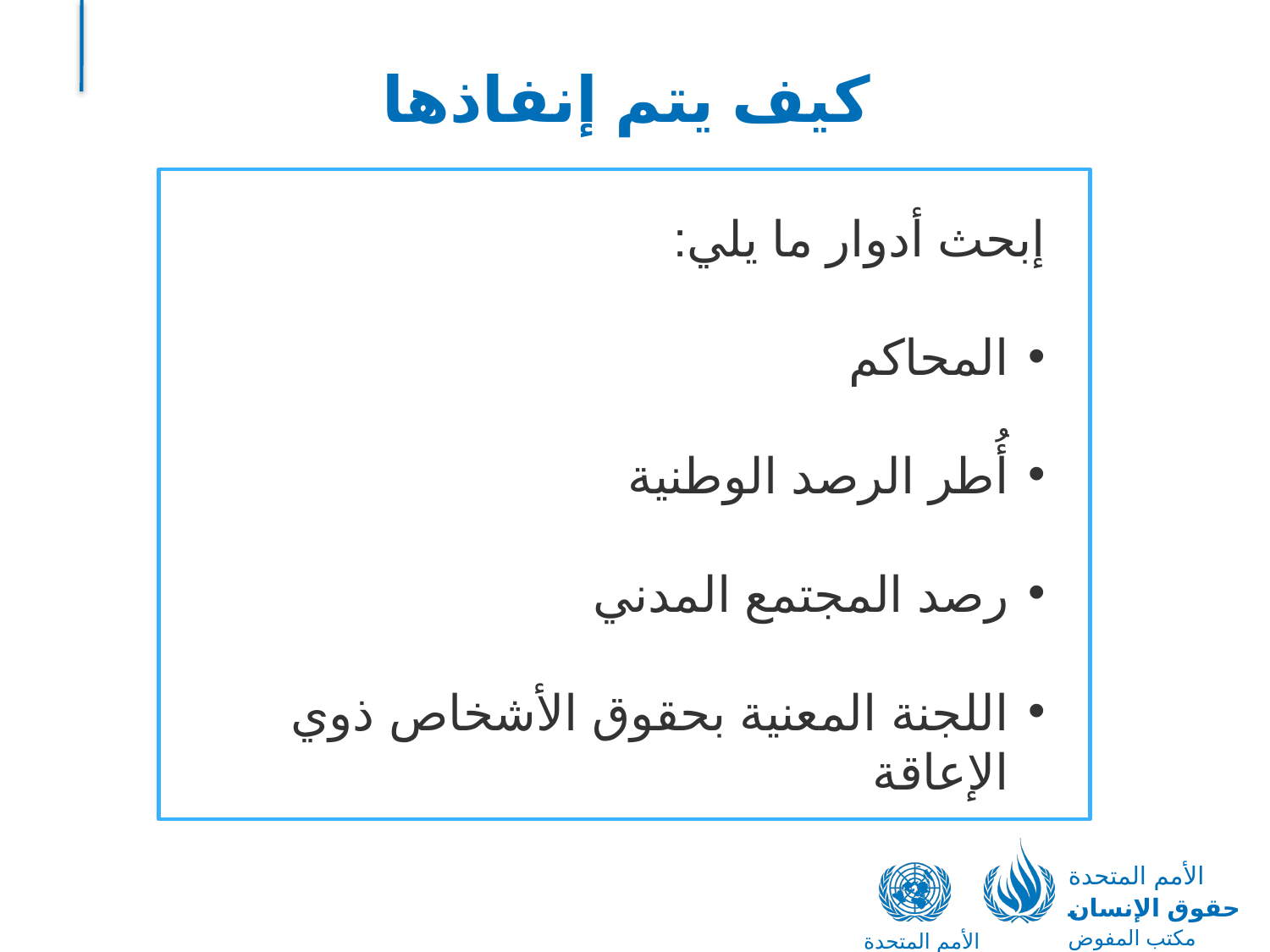

كيف يتم إنفاذها

إبحث أدوار ما يلي:

المحاكم

أُطر الرصد الوطنية

رصد المجتمع المدني

اللجنة المعنية بحقوق الأشخاص ذوي الإعاقة

الأمم المتحدة
حقوق الإنسان
مكتب المفوض السامي
الأمم المتحدة